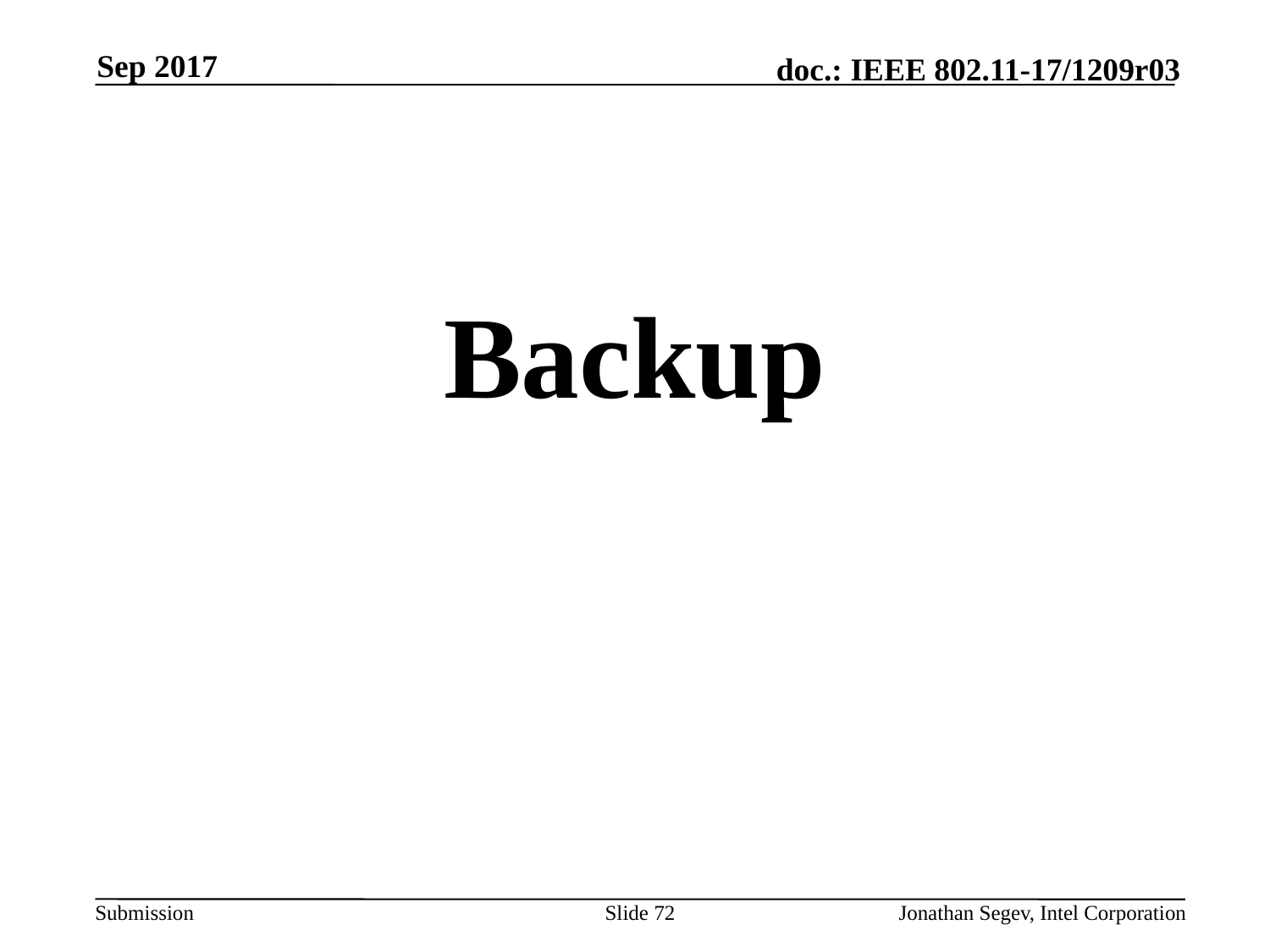

Sep 2017
#
Backup
Slide 72
Jonathan Segev, Intel Corporation